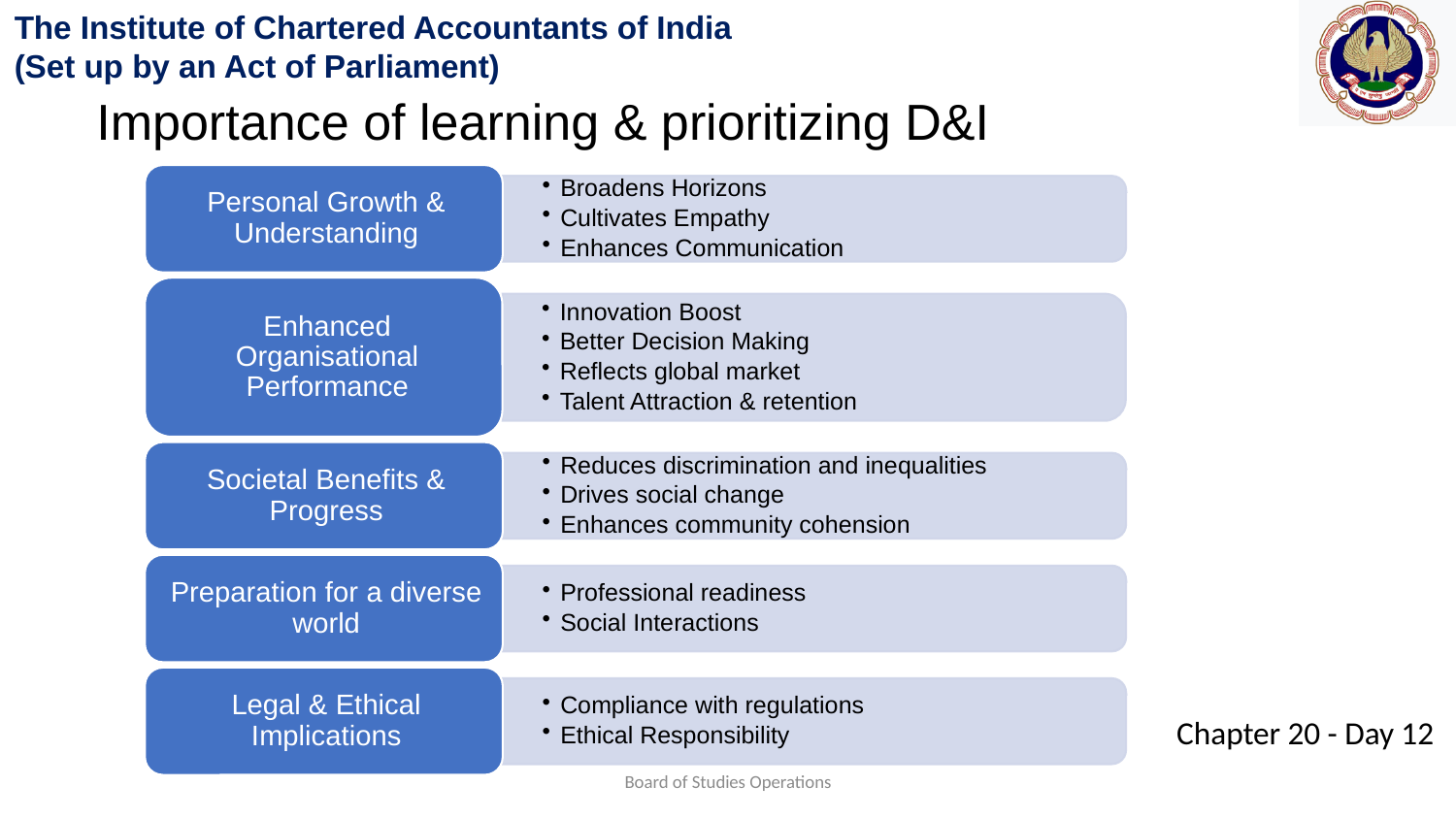

Importance of learning & prioritizing D&I

Broadens Horizons
Cultivates Empathy
Enhances Communication
Personal Growth & Understanding
Innovation Boost
Better Decision Making
Reflects global market
Talent Attraction & retention
Enhanced Organisational Performance
Reduces discrimination and inequalities
Drives social change
Enhances community cohension
Societal Benefits & Progress
Professional readiness
Social Interactions
Preparation for a diverse world
Compliance with regulations
Ethical Responsibility
Legal & Ethical Implications
Board of Studies Operations